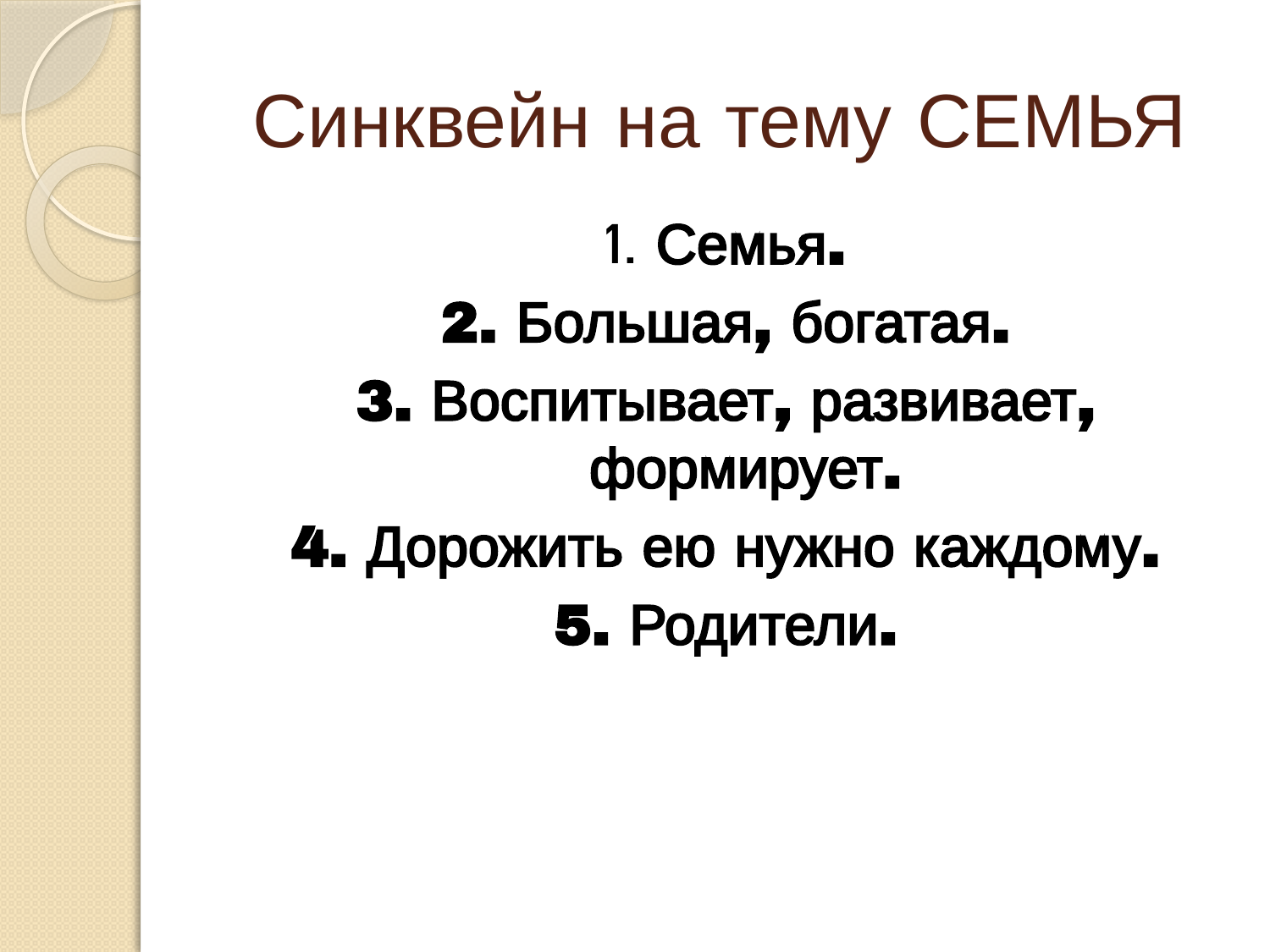

# Синквейн на тему СЕМЬЯ
1. Семья.
2. Большая, богатая.
3. Воспитывает, развивает, формирует.
4. Дорожить ею нужно каждому.
5. Родители.